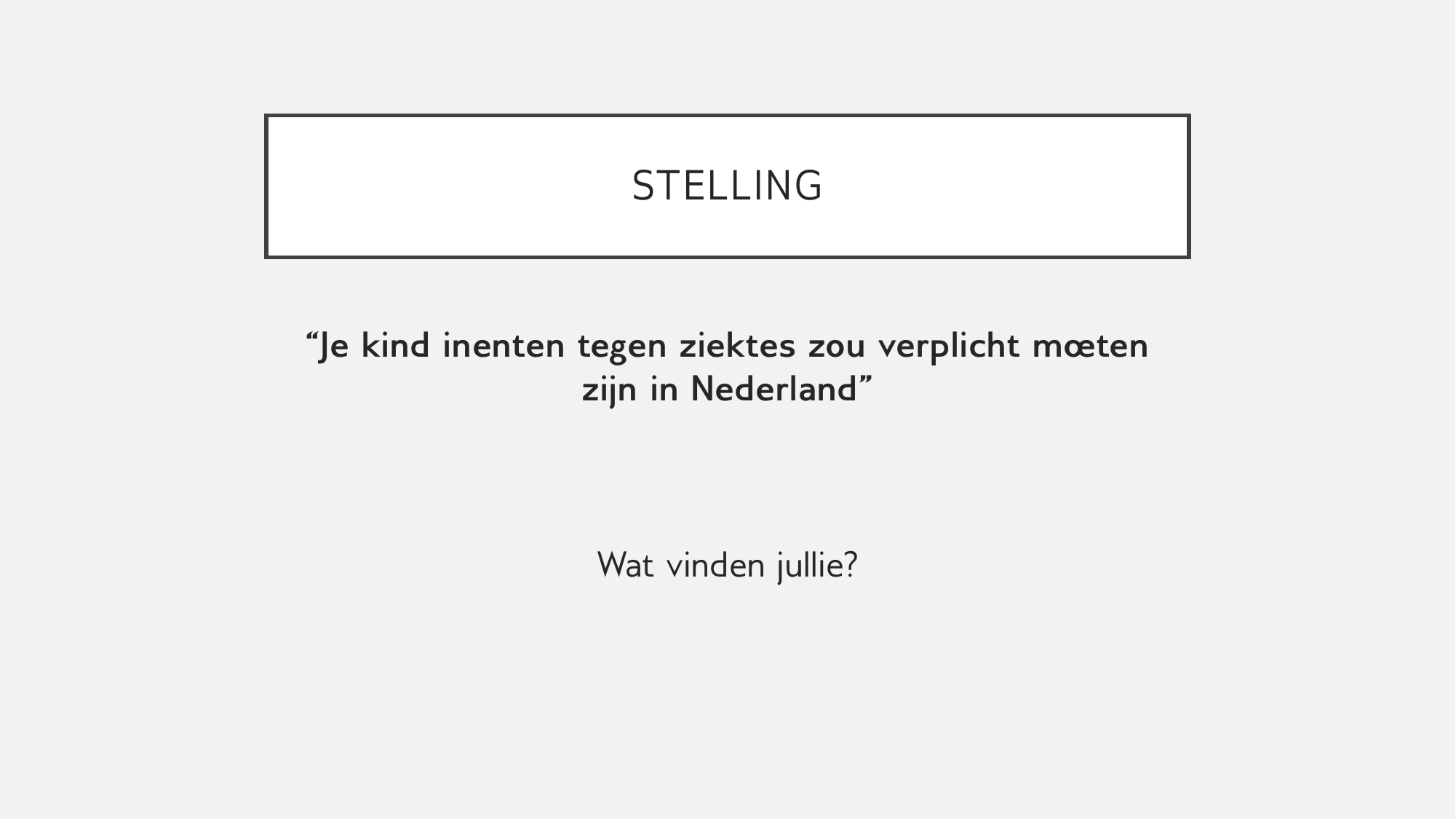

# stelling
“Je kind inenten tegen ziektes zou verplicht moeten zijn in Nederland”

Wat vinden jullie?